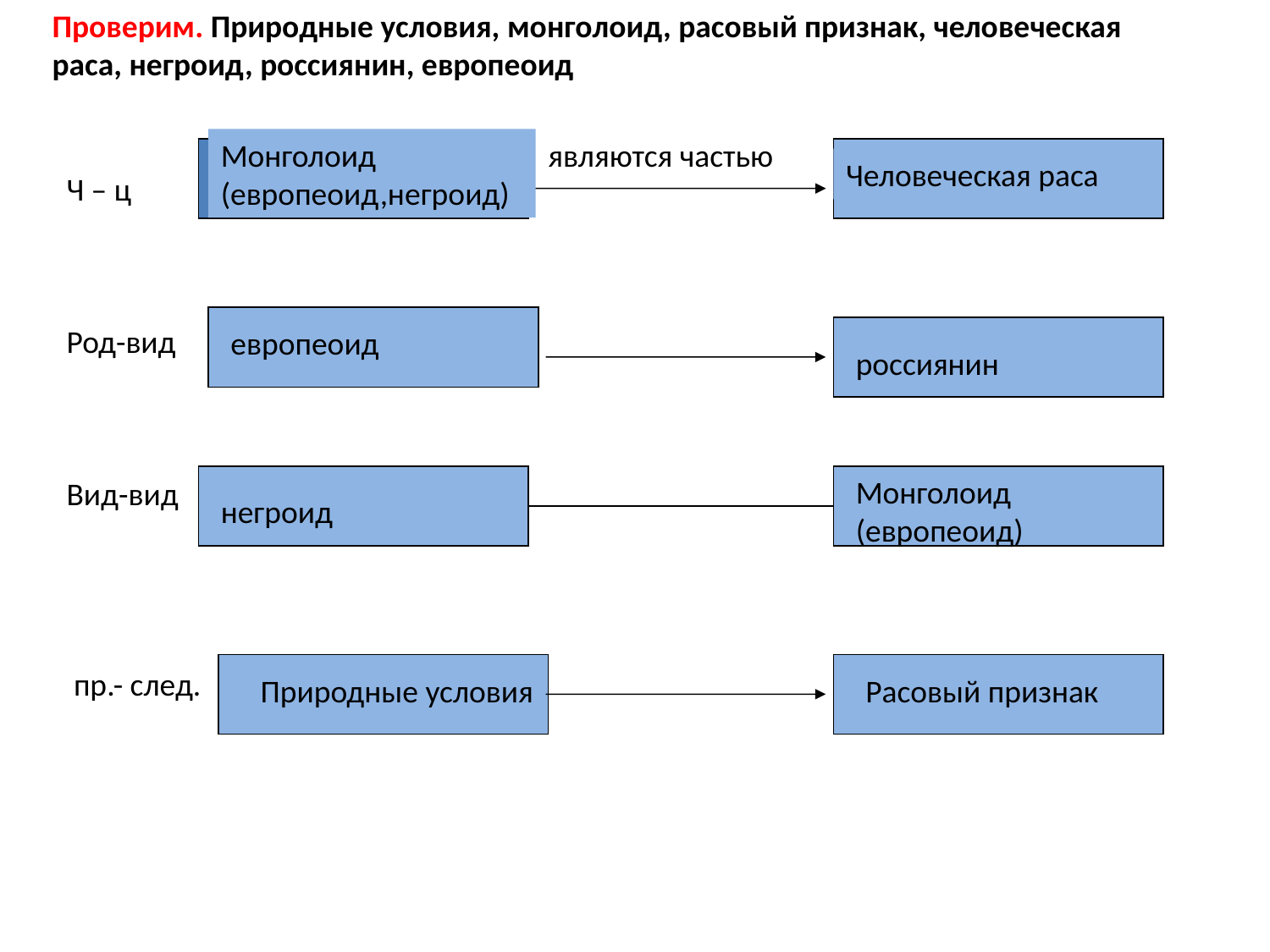

Проверим. Природные условия, монголоид, расовый признак, человеческая раса, негроид, россиянин, европеоид

Ч – ц

Род-вид

Вид-вид

 пр.- след.

Монголоид (европеоид,негроид)
являются частью

Человеческая раса

европеоид

россиянин

Монголоид (европеоид)
негроид

Природные условия
Расовый признак